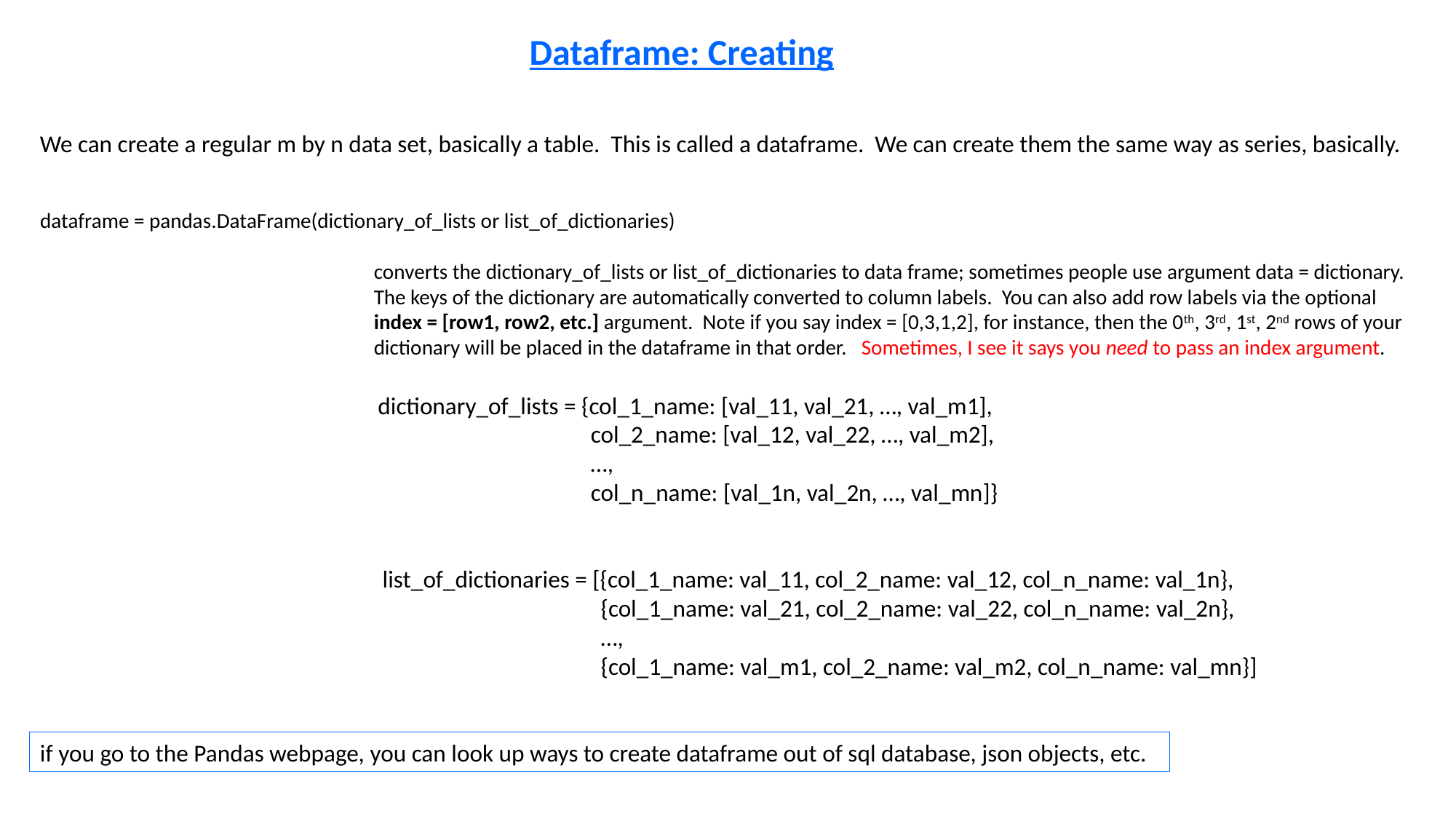

Dataframe: Creating
We can create a regular m by n data set, basically a table.  This is called a dataframe.  We can create them the same way as series, basically.
dataframe = pandas.DataFrame(dictionary_of_lists or list_of_dictionaries)
converts the dictionary_of_lists or list_of_dictionaries to data frame; sometimes people use argument data = dictionary.  The keys of the dictionary are automatically converted to column labels.  You can also add row labels via the optional index = [row1, row2, etc.] argument.  Note if you say index = [0,3,1,2], for instance, then the 0th, 3rd, 1st, 2nd rows of your dictionary will be placed in the dataframe in that order.   Sometimes, I see it says you need to pass an index argument.
dictionary_of_lists = {col_1_name: [val_11, val_21, …, val_m1],
                                       col_2_name: [val_12, val_22, …, val_m2],
                                       …,
                                       col_n_name: [val_1n, val_2n, …, val_mn]}
list_of_dictionaries = [{col_1_name: val_11, col_2_name: val_12, col_n_name: val_1n},
           		{col_1_name: val_21, col_2_name: val_22, col_n_name: val_2n},
            		…,
           		{col_1_name: val_m1, col_2_name: val_m2, col_n_name: val_mn}]
if you go to the Pandas webpage, you can look up ways to create dataframe out of sql database, json objects, etc.